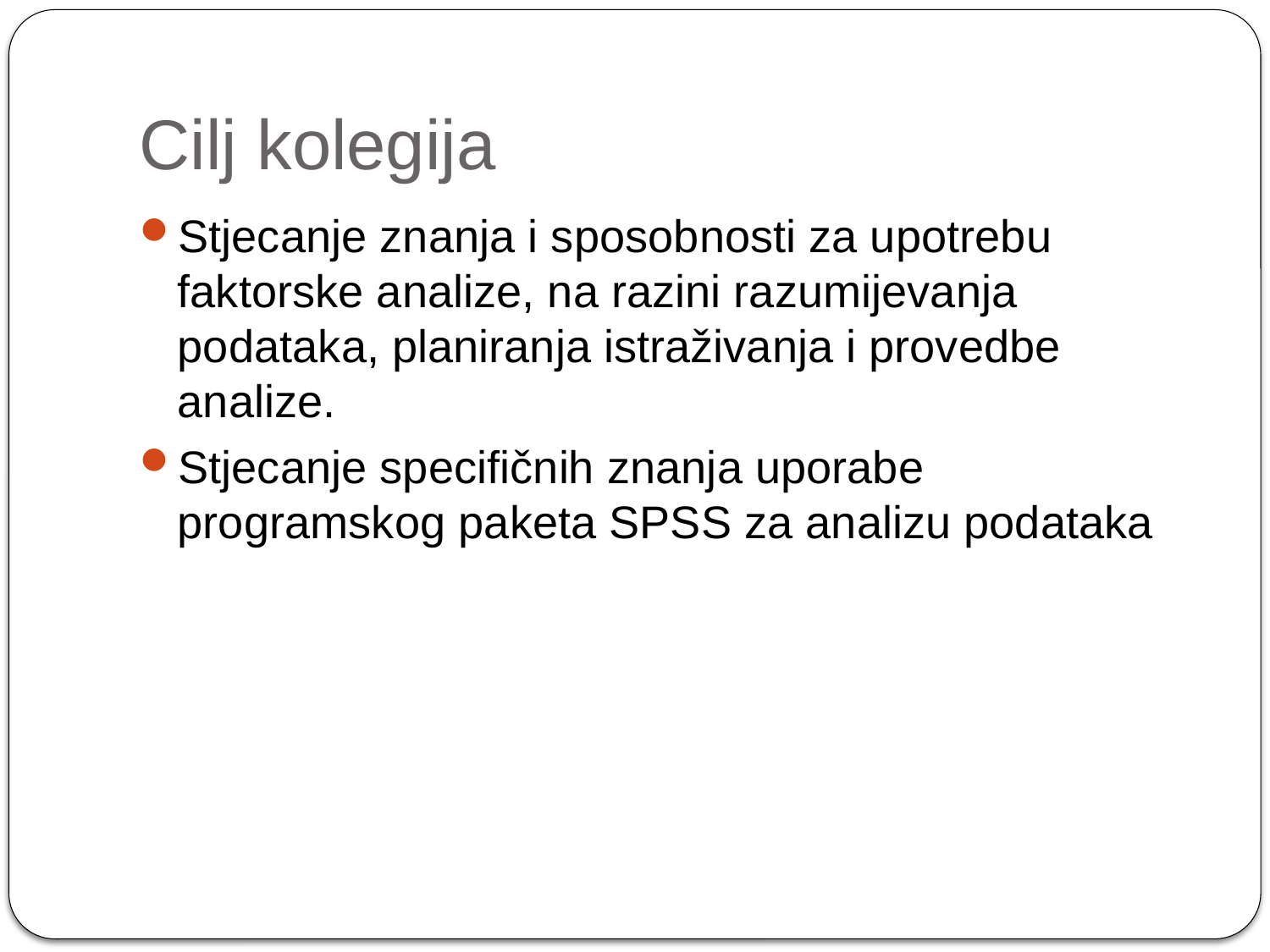

# Cilj kolegija
Stjecanje znanja i sposobnosti za upotrebu faktorske analize, na razini razumijevanja podataka, planiranja istraživanja i provedbe analize.
Stjecanje specifičnih znanja uporabe programskog paketa SPSS za analizu podataka